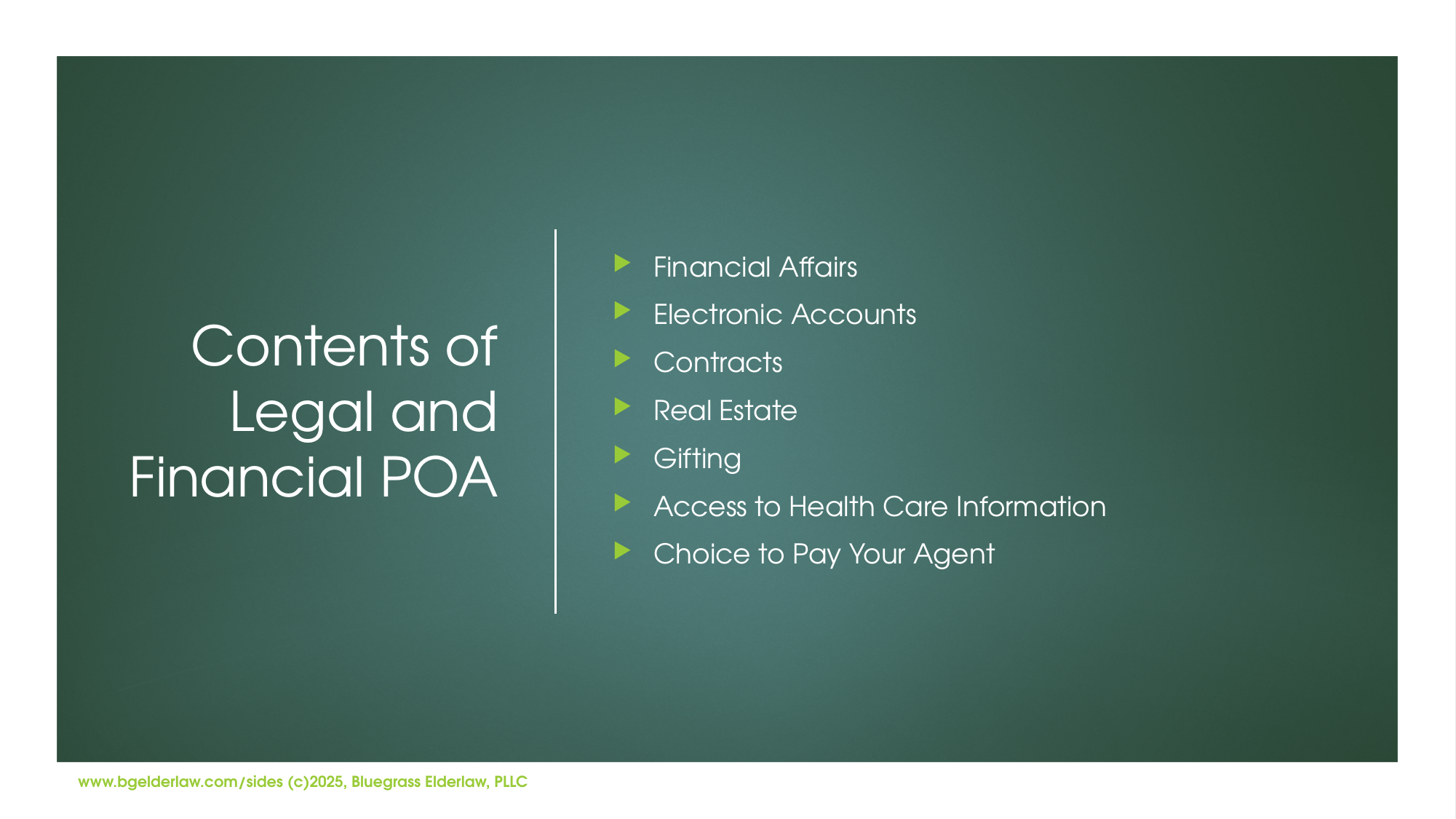

# Contents of Legal and Financial POA
Financial Affairs
Electronic Accounts
Contracts
Real Estate
Gifting
Access to Health Care Information
Choice to Pay Your Agent
www.bgelderlaw.com/sides (c)2025, Bluegrass Elderlaw, PLLC